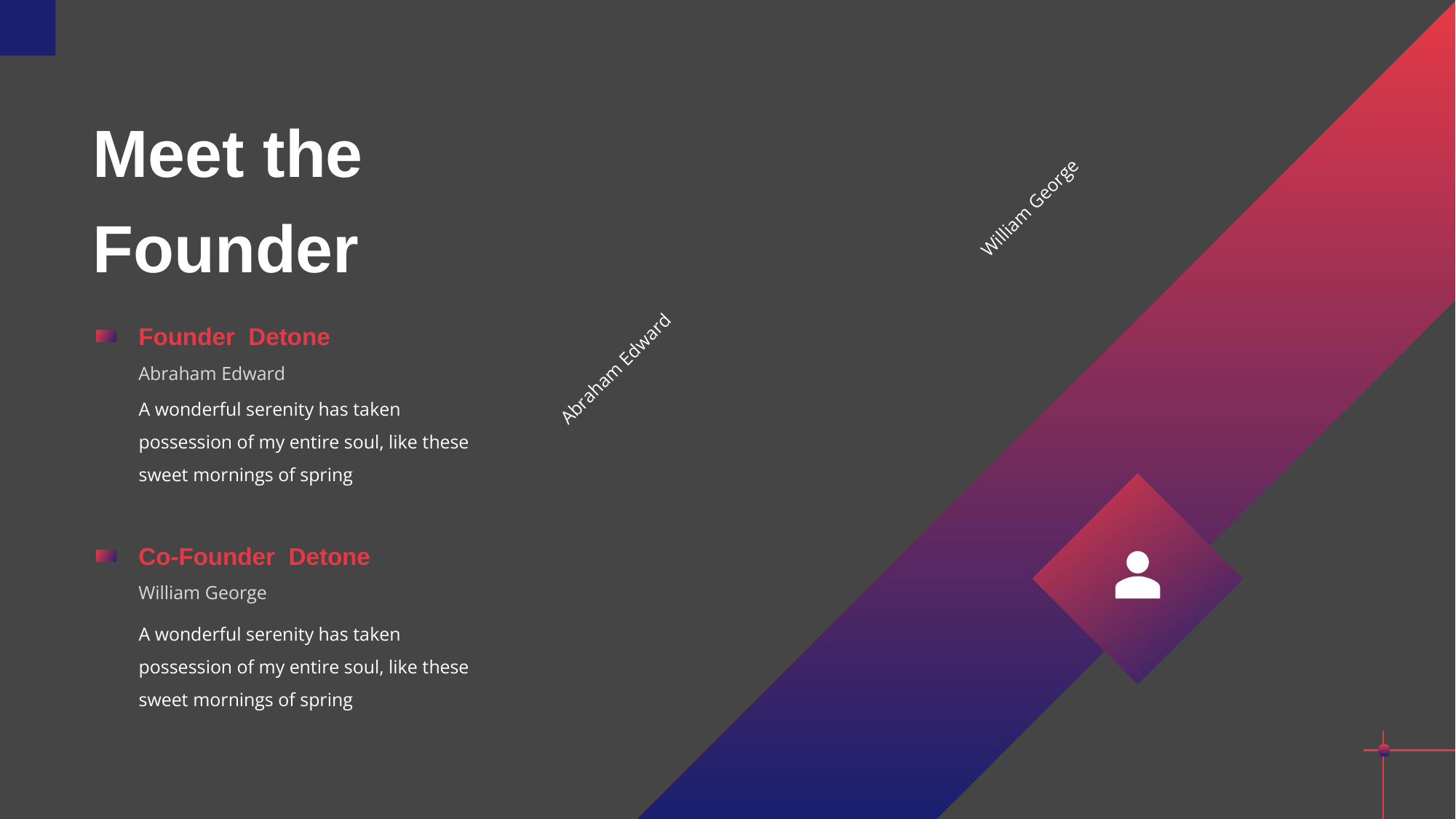

Meet the
Founder

William George

Founder  Detone
Abraham Edward

Abraham Edward
A wonderful serenity has taken possession of my entire soul, like these sweet mornings of spring

Co-Founder  Detone

William George
A wonderful serenity has taken possession of my entire soul, like these sweet mornings of spring